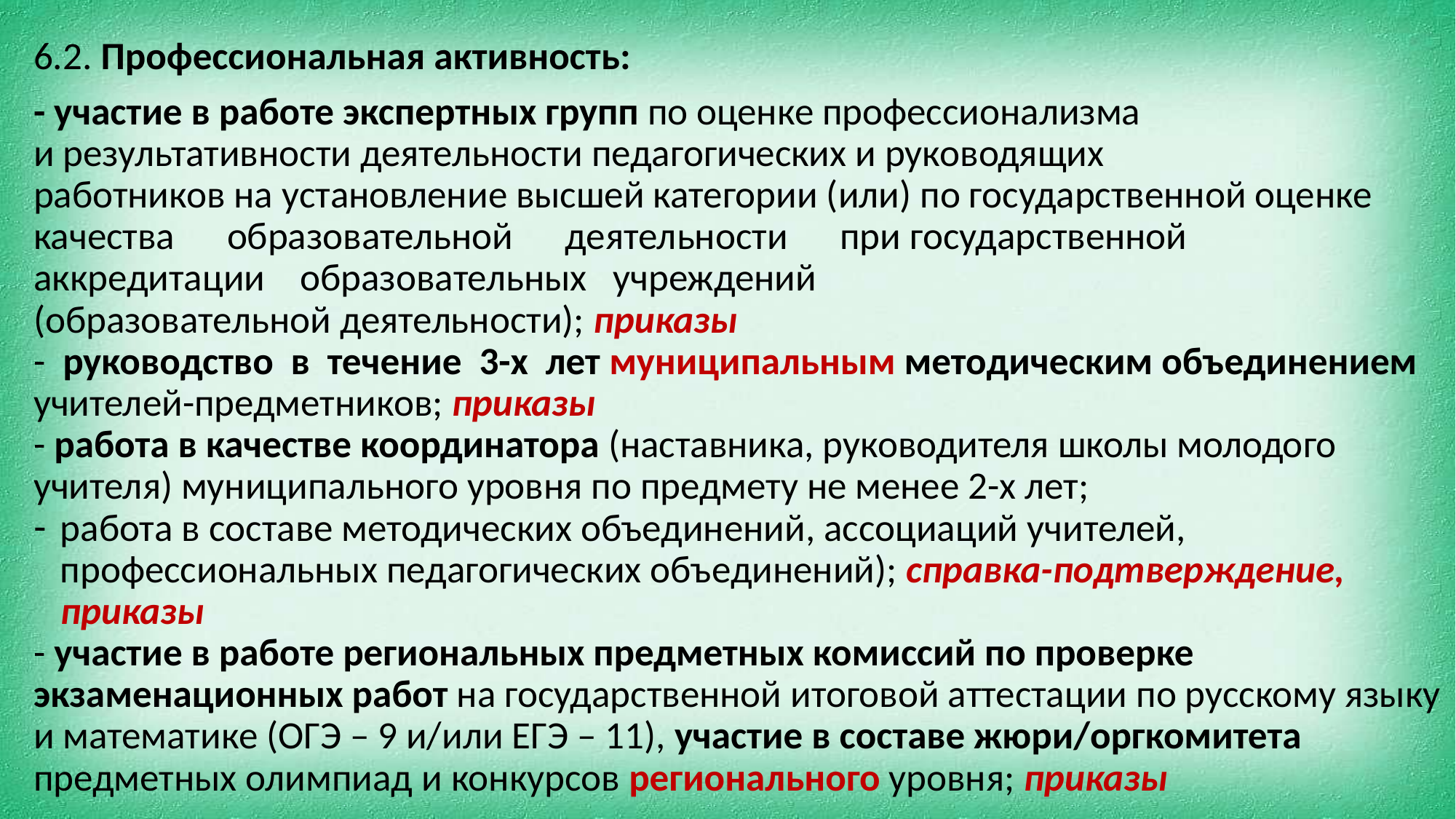

6.2. Профессиональная активность:
- участие в работе экспертных групп по оценке профессионализма
и результативности деятельности педагогических и руководящих
работников на установление высшей категории (или) по государственной оценке      качества      образовательной      деятельности      при государственной    аккредитации    образовательных   учреждений
(образовательной деятельности); приказы
-  руководство  в  течение  3-х  лет муниципальным методическим объединением учителей-предметников; приказы
- работа в качестве координатора (наставника, руководителя школы молодого учителя) муниципального уровня по предмету не менее 2-х лет;
работа в составе методических объединений, ассоциаций учителей, профессиональных педагогических объединений); справка-подтверждение, приказы
- участие в работе региональных предметных комиссий по проверке экзаменационных работ на государственной итоговой аттестации по русскому языку и математике (ОГЭ – 9 и/или ЕГЭ – 11), участие в составе жюри/оргкомитета предметных олимпиад и конкурсов регионального уровня; приказы